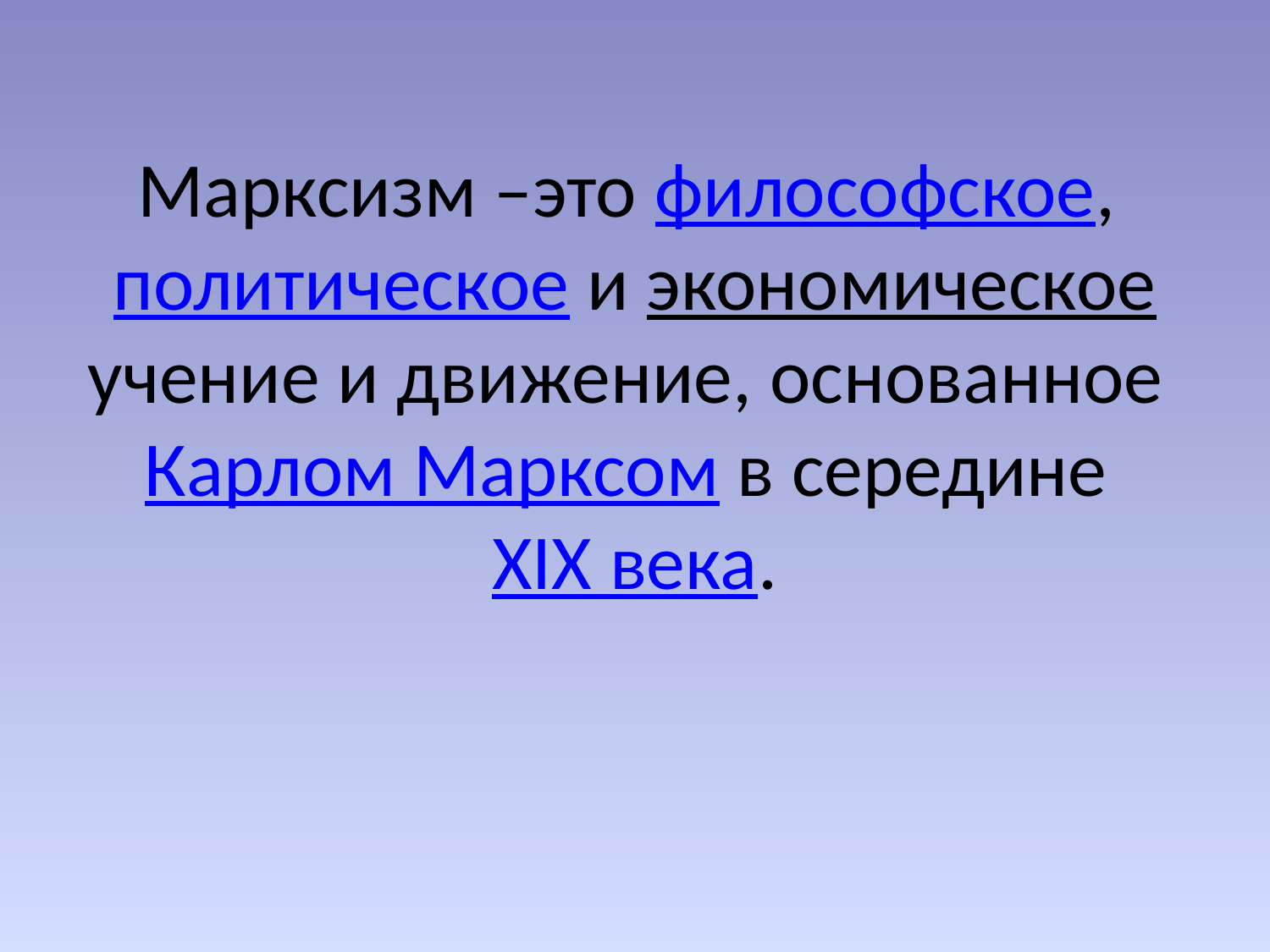

# Марксизм –это философское, политическое и экономическое учение и движение, основанное Карлом Марксом в середине XIX века.